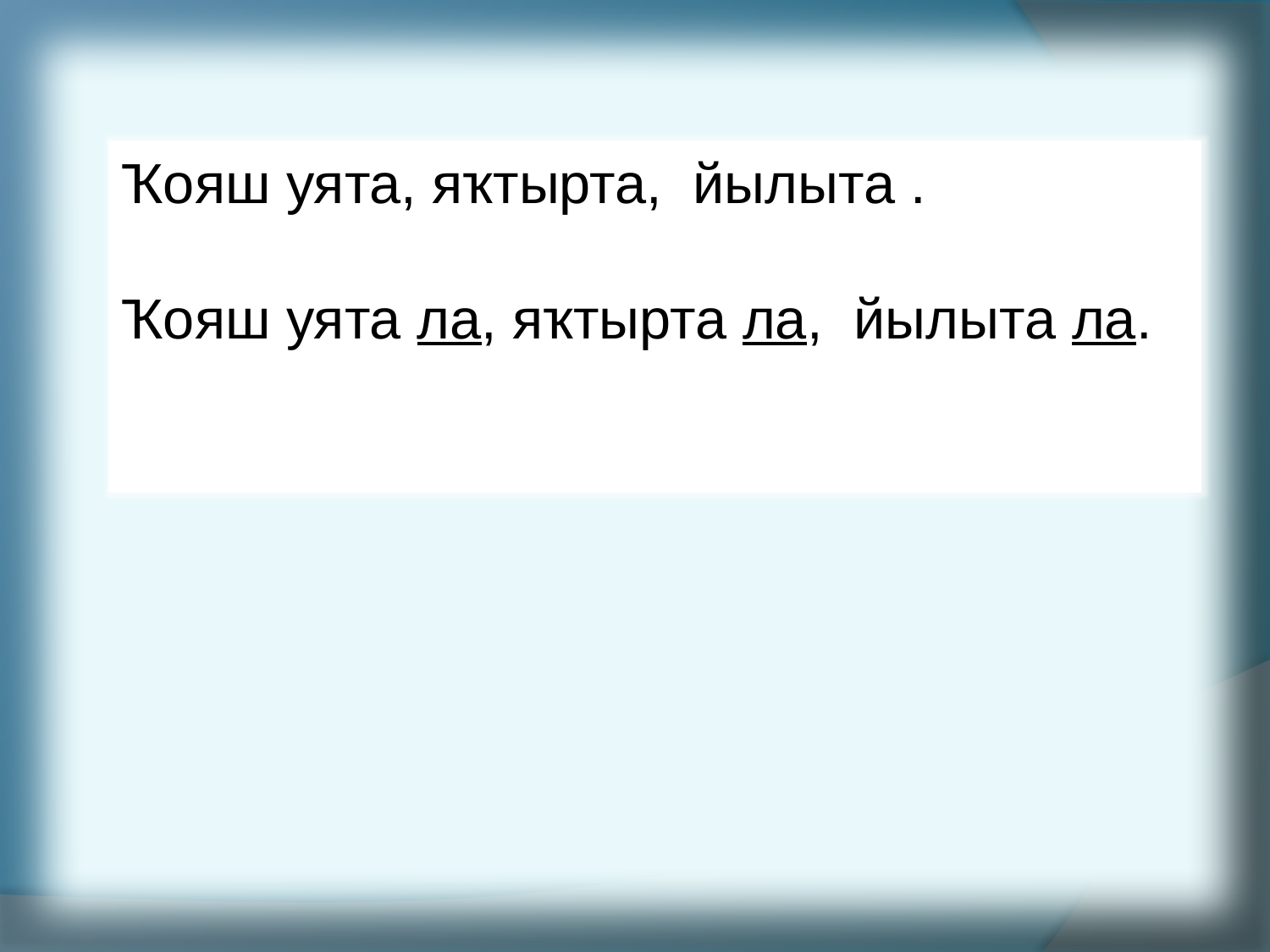

Ҡояш уята, яҡтырта,  йылыта .

Ҡояш уята ла, яҡтырта ла,  йылыта ла.